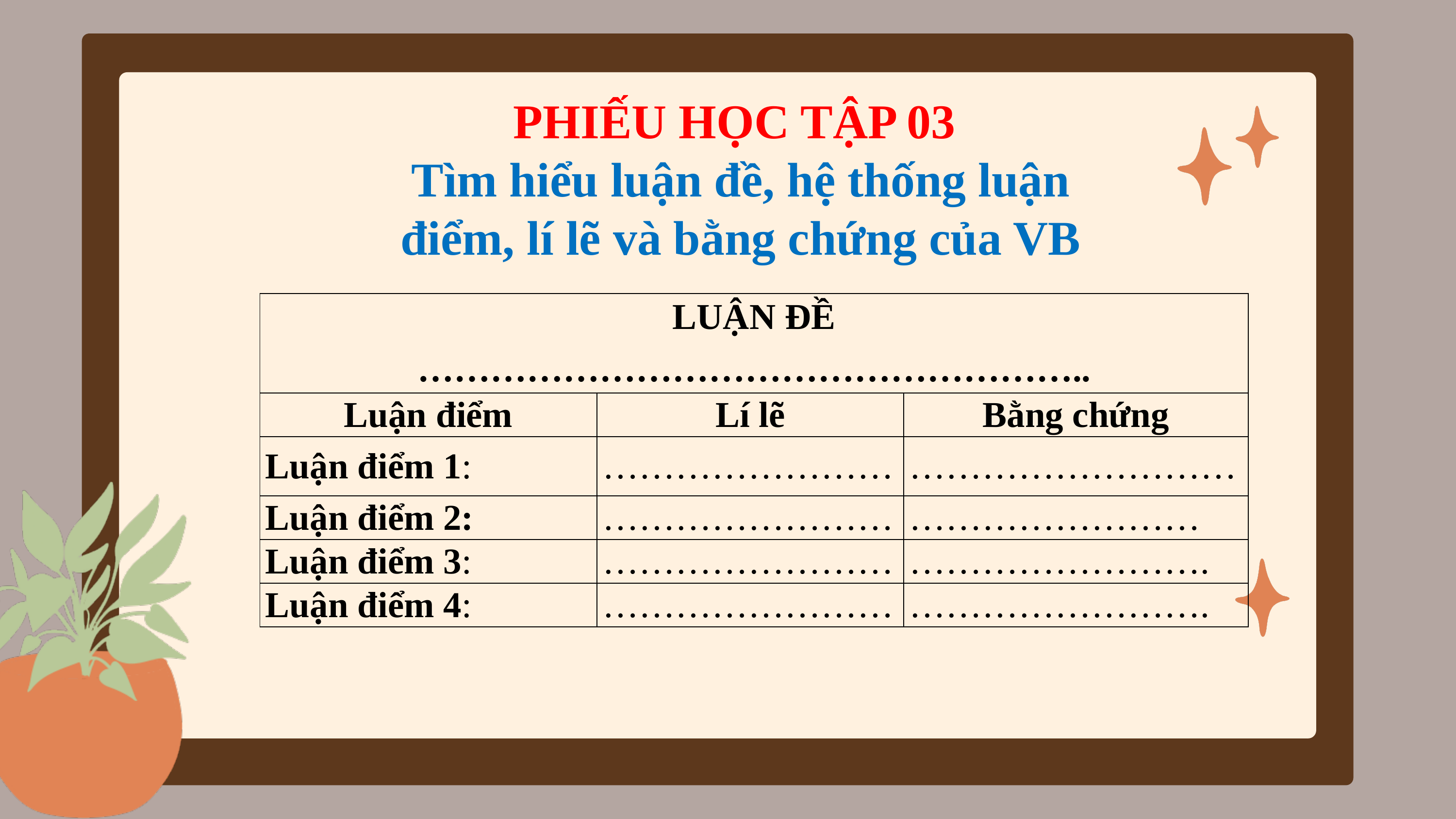

PHIẾU HỌC TẬP 03
Tìm hiểu luận đề, hệ thống luận điểm, lí lẽ và bằng chứng của VB

| LUẬN ĐỀ ……………………………………………….. |  |  |
| --- | --- | --- |
| Luận điểm | Lí lẽ | Bằng chứng |
| Luận điểm 1: | …………………… | ……………………… |
| Luận điểm 2: | …………………… | …………………… |
| Luận điểm 3: | …………………… | ……………………. |
| Luận điểm 4: | …………………… | ……………………. |